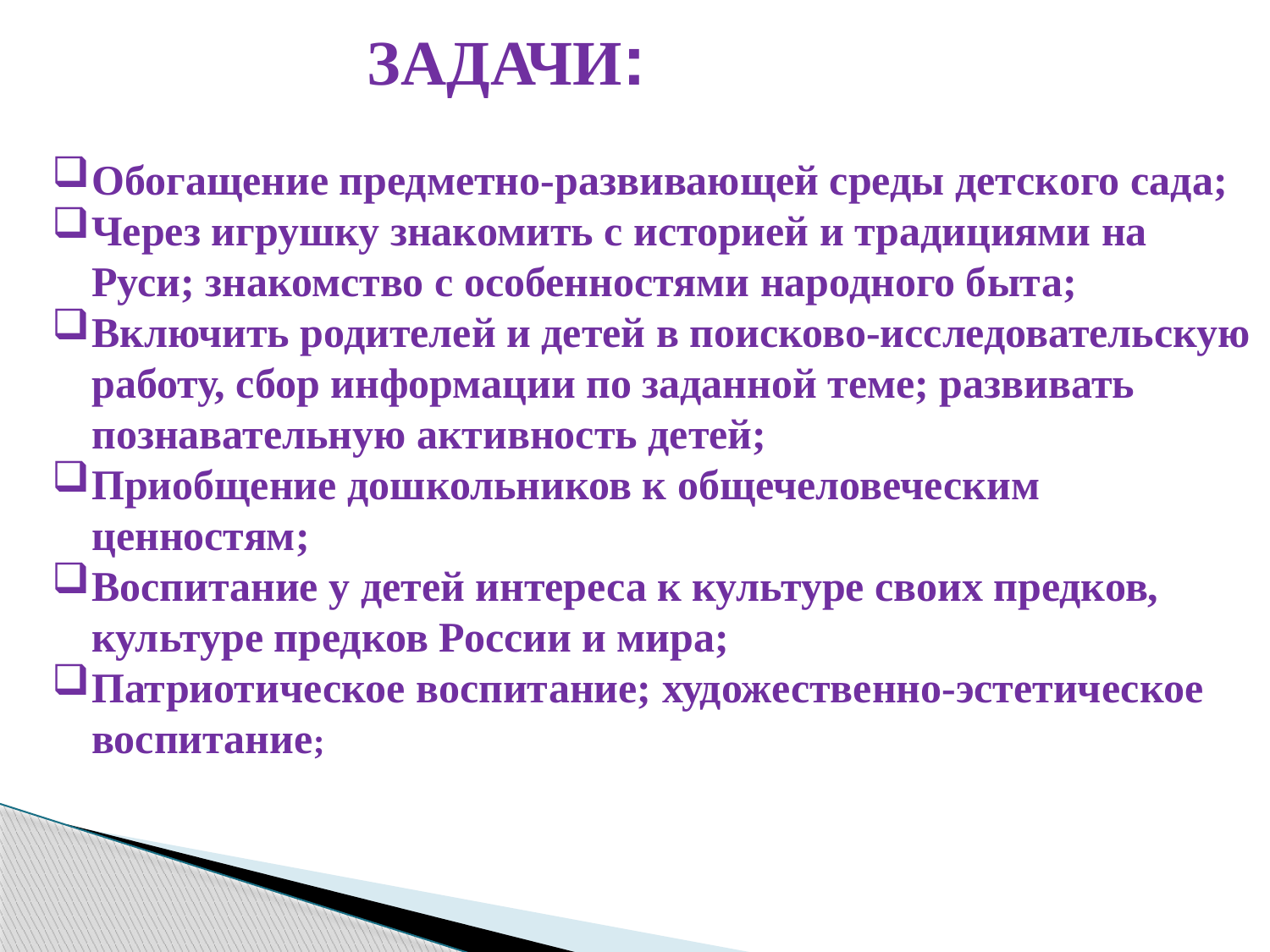

ЗАДАЧИ:
Обогащение предметно-развивающей среды детского сада;
Через игрушку знакомить с историей и традициями на Руси; знакомство с особенностями народного быта;
Включить родителей и детей в поисково-исследовательскую работу, сбор информации по заданной теме; развивать познавательную активность детей;
Приобщение дошкольников к общечеловеческим ценностям;
Воспитание у детей интереса к культуре своих предков, культуре предков России и мира;
Патриотическое воспитание; художественно-эстетическое воспитание;